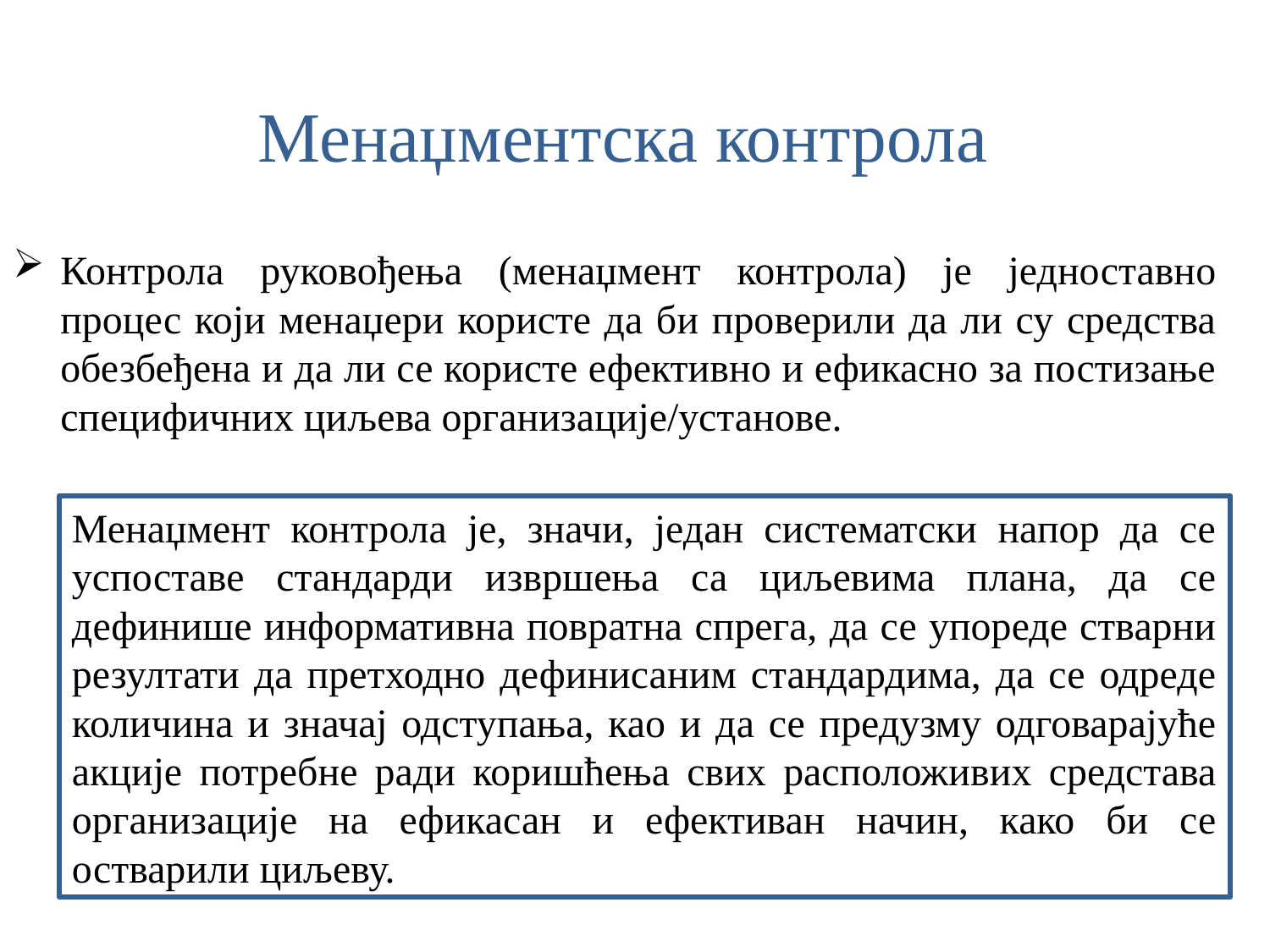

# Менаџментска контрола
Контрола руковођења (менаџмент контрола) је једноставно процес који менаџери користе да би проверили да ли су средства обезбеђена и да ли се користе ефективно и ефикасно за постизање специфичних циљева организације/установе.

Менаџмент контрола је, значи, један систематски напор да се успоставе стандарди извршења са циљевима плана, да се дефинише информативна повратна спрега, да се упореде стварни резултати да претходно дефинисаним стандардима, да се одреде количина и значај одступања, као и да се предузму одговарајуће акције потребне ради коришћења свих расположивих средстава организације на ефикасан и ефективан начин, како би се остварили циљеву.